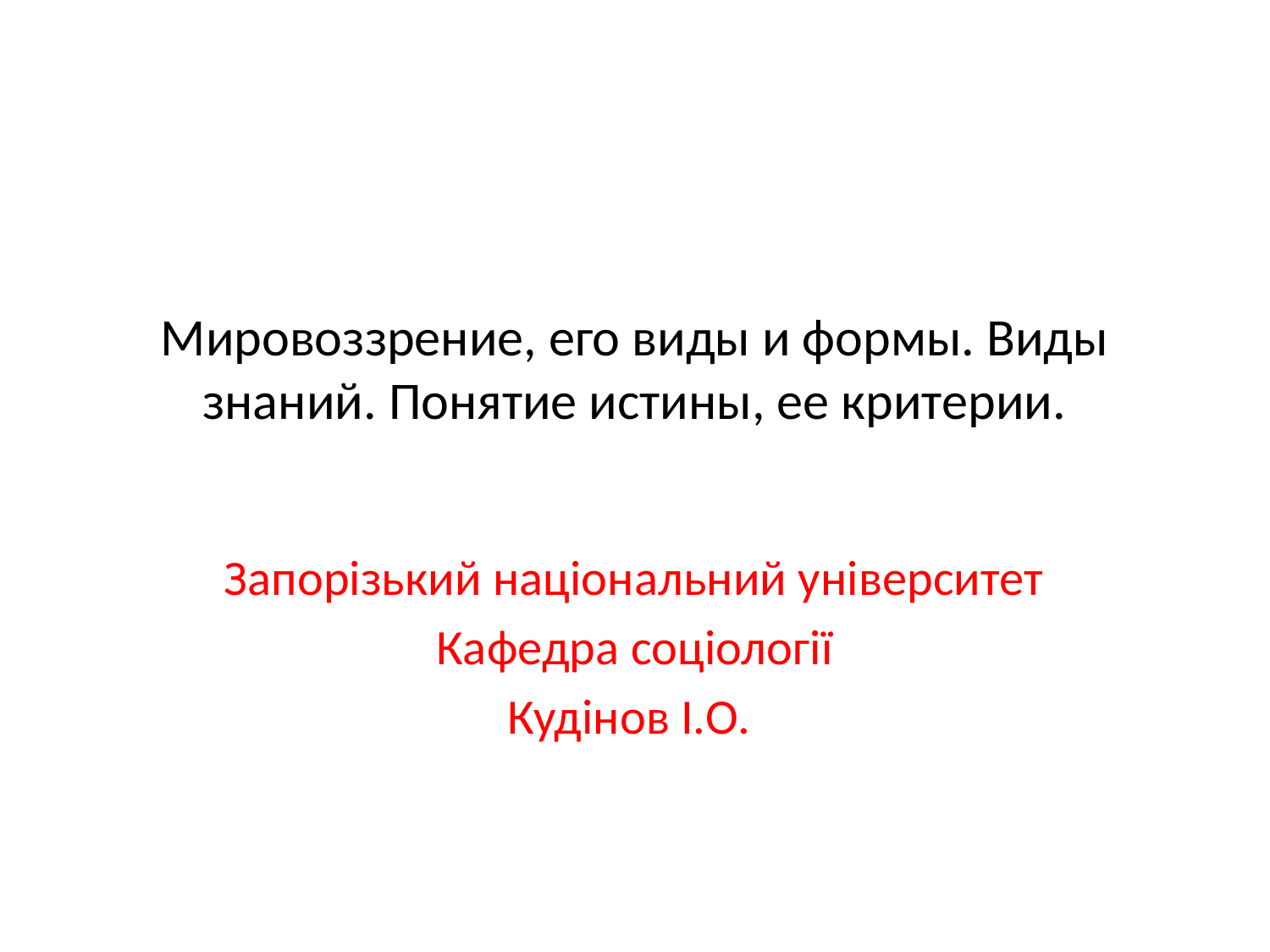

# Мировоззрение, его виды и формы. Виды знаний. Понятие истины, ее критерии.
Запорізький національний університет
Кафедра соціології
Кудінов І.О.